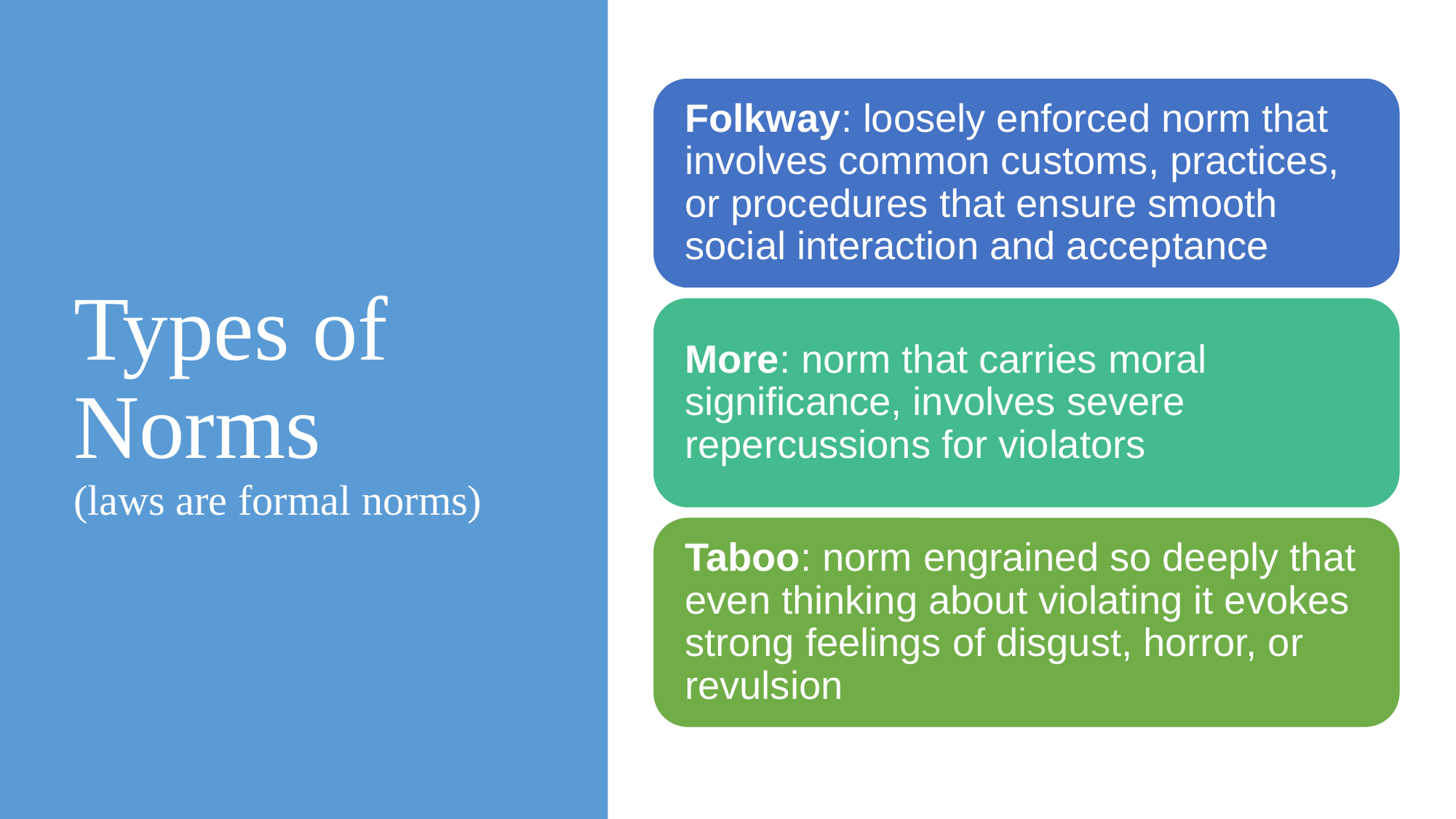

# Types of Norms (laws are formal norms)
Folkway: loosely enforced norm that involves common customs, practices, or procedures that ensure smooth social interaction and acceptance
More: norm that carries moral significance, involves severe repercussions for violators
Taboo: norm engrained so deeply that even thinking about violating it evokes strong feelings of disgust, horror, or revulsion